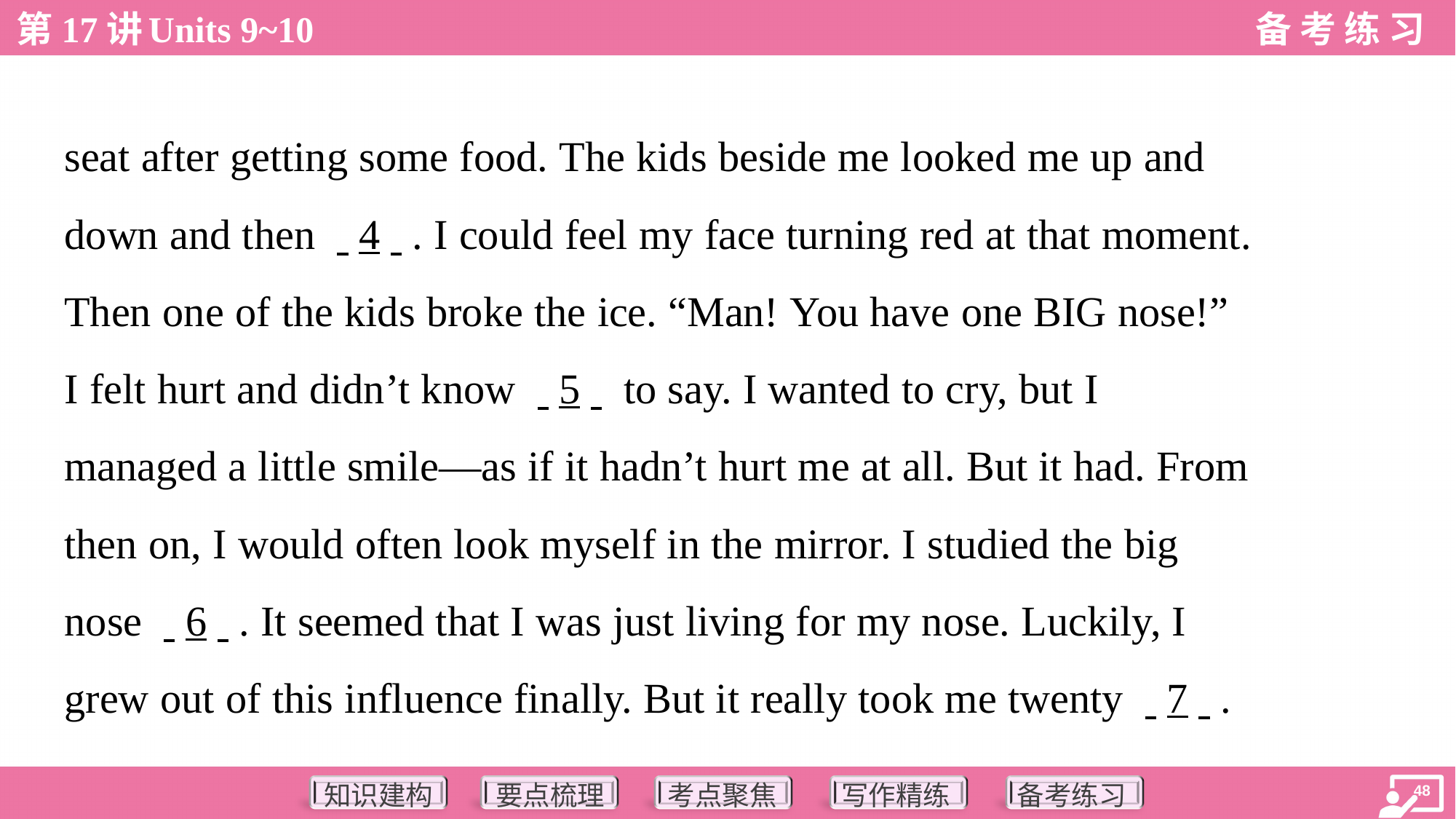

seat after getting some food. The kids beside me looked me up and
down and then . .4. .. I could feel my face turning red at that moment.
Then one of the kids broke the ice. “Man! You have one BIG nose!”
I felt hurt and didn’t know . .5. . to say. I wanted to cry, but I
managed a little smile—as if it hadn’t hurt me at all. But it had. From
then on, I would often look myself in the mirror. I studied the big
nose . .6. .. It seemed that I was just living for my nose. Luckily, I
grew out of this influence finally. But it really took me twenty . .7. ..